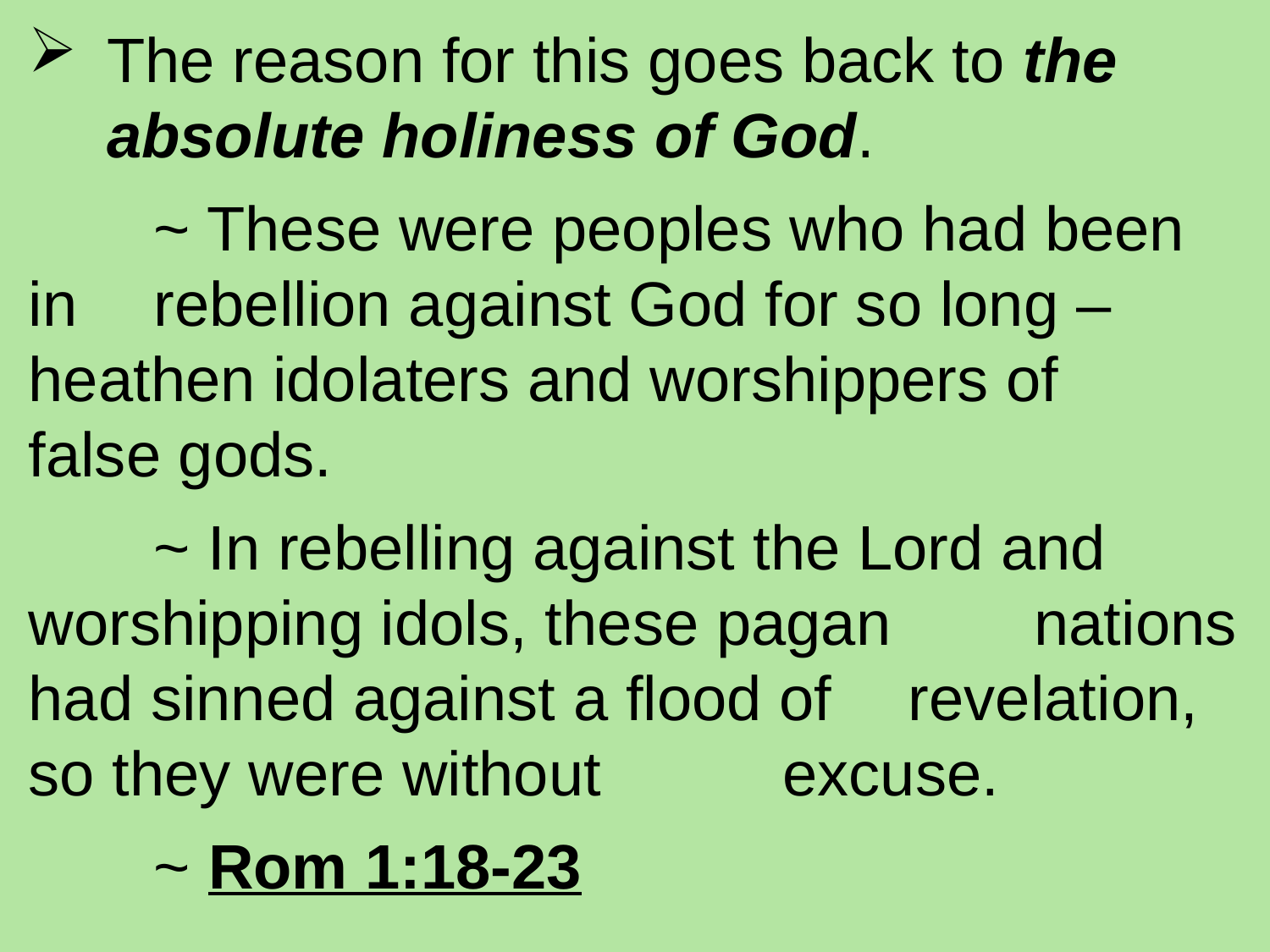

The reason for this goes back to the absolute holiness of God.
		~ These were peoples who had been in 					rebellion against God for so long – 						heathen idolaters and worshippers of 					false gods.
		~ In rebelling against the Lord and 						worshipping idols, these pagan 						nations had sinned against a flood of 					revelation, so they were without 						excuse.
		~ Rom 1:18-23